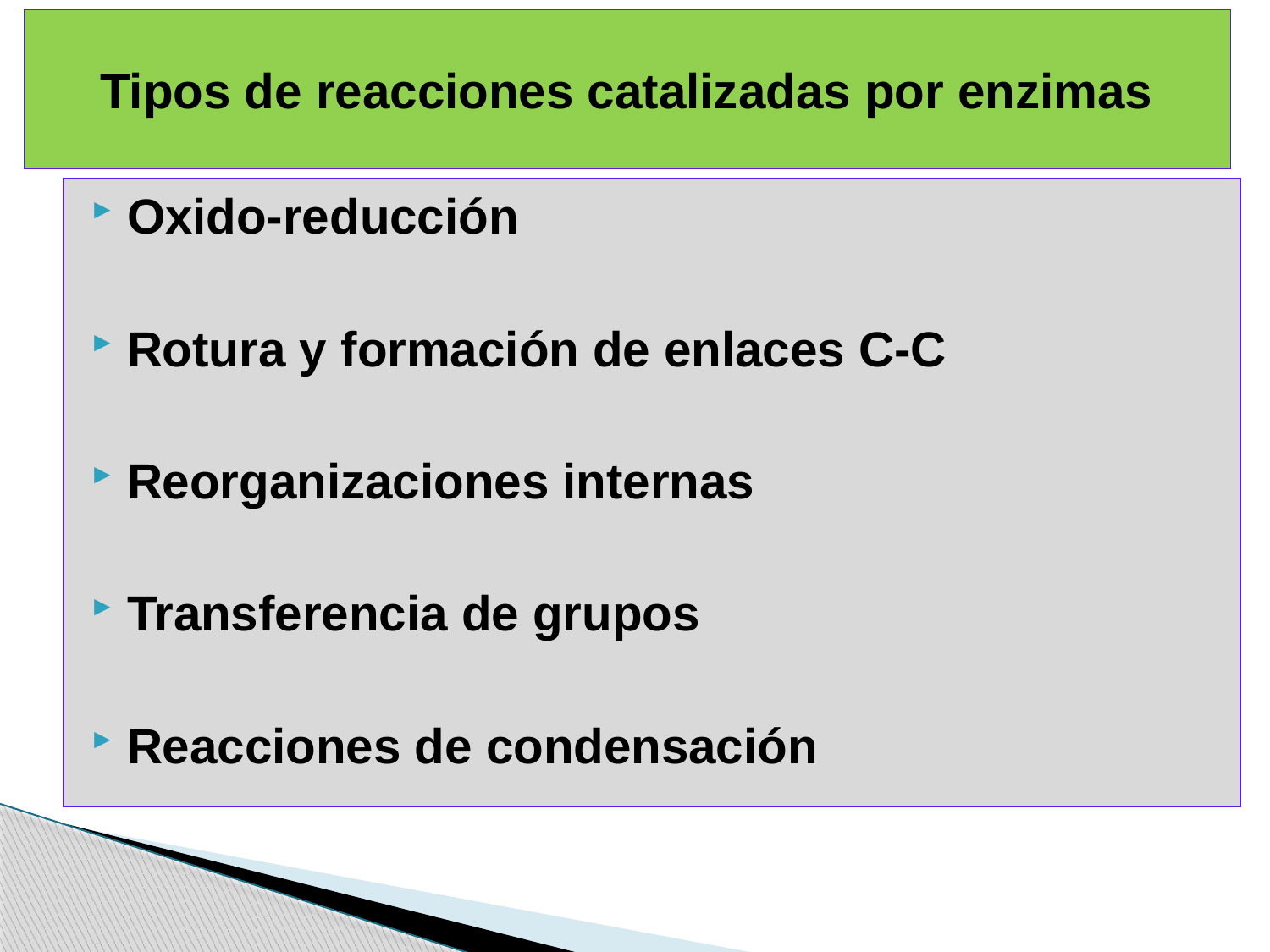

# Tipos de reacciones catalizadas por enzimas
Oxido-reducción

Rotura y formación de enlaces C-C

Reorganizaciones internas

Transferencia de grupos

Reacciones de condensación